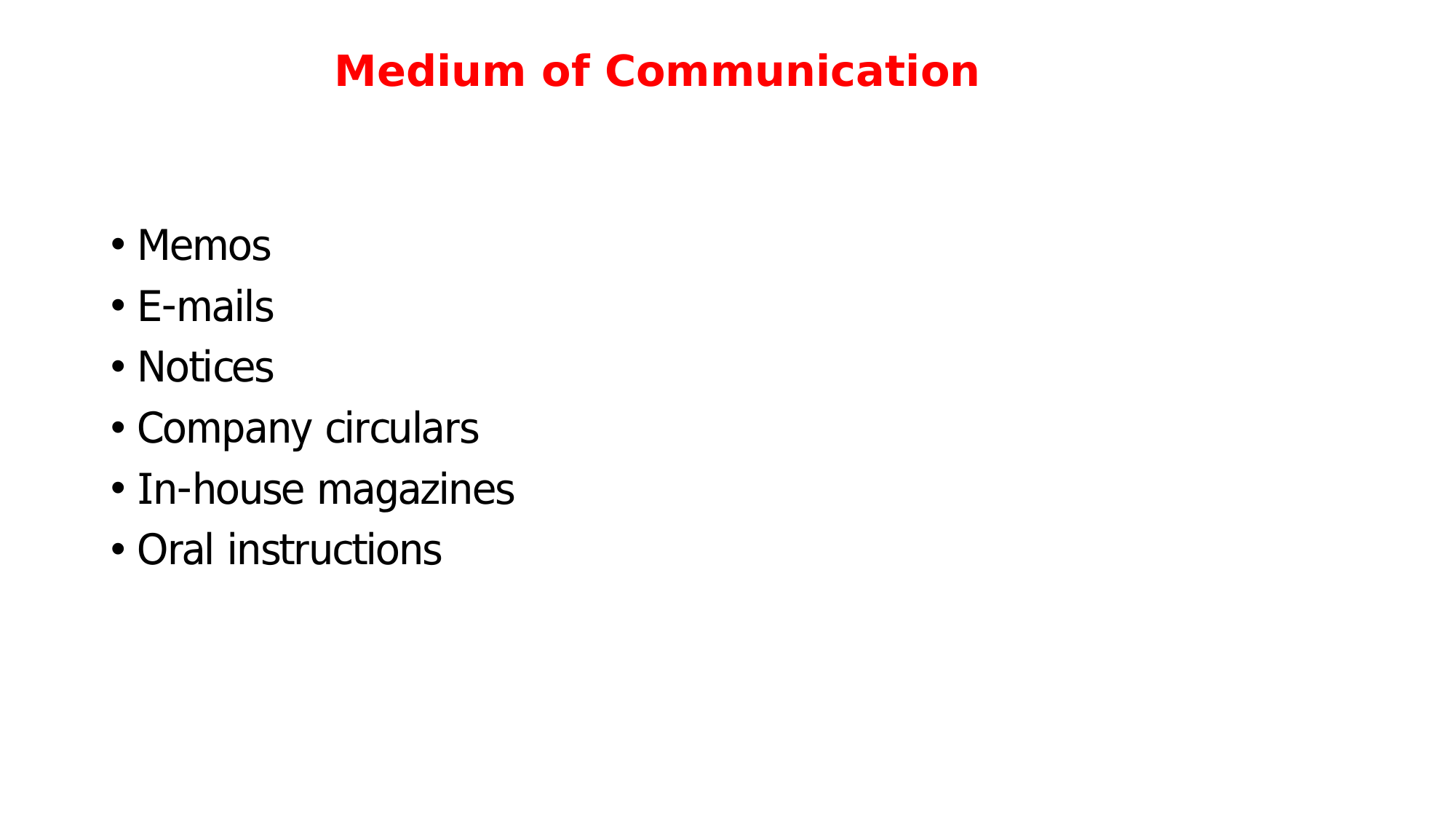

# Medium of Communication
Memos
E-mails
Notices
Company circulars
In-house magazines
Oral instructions